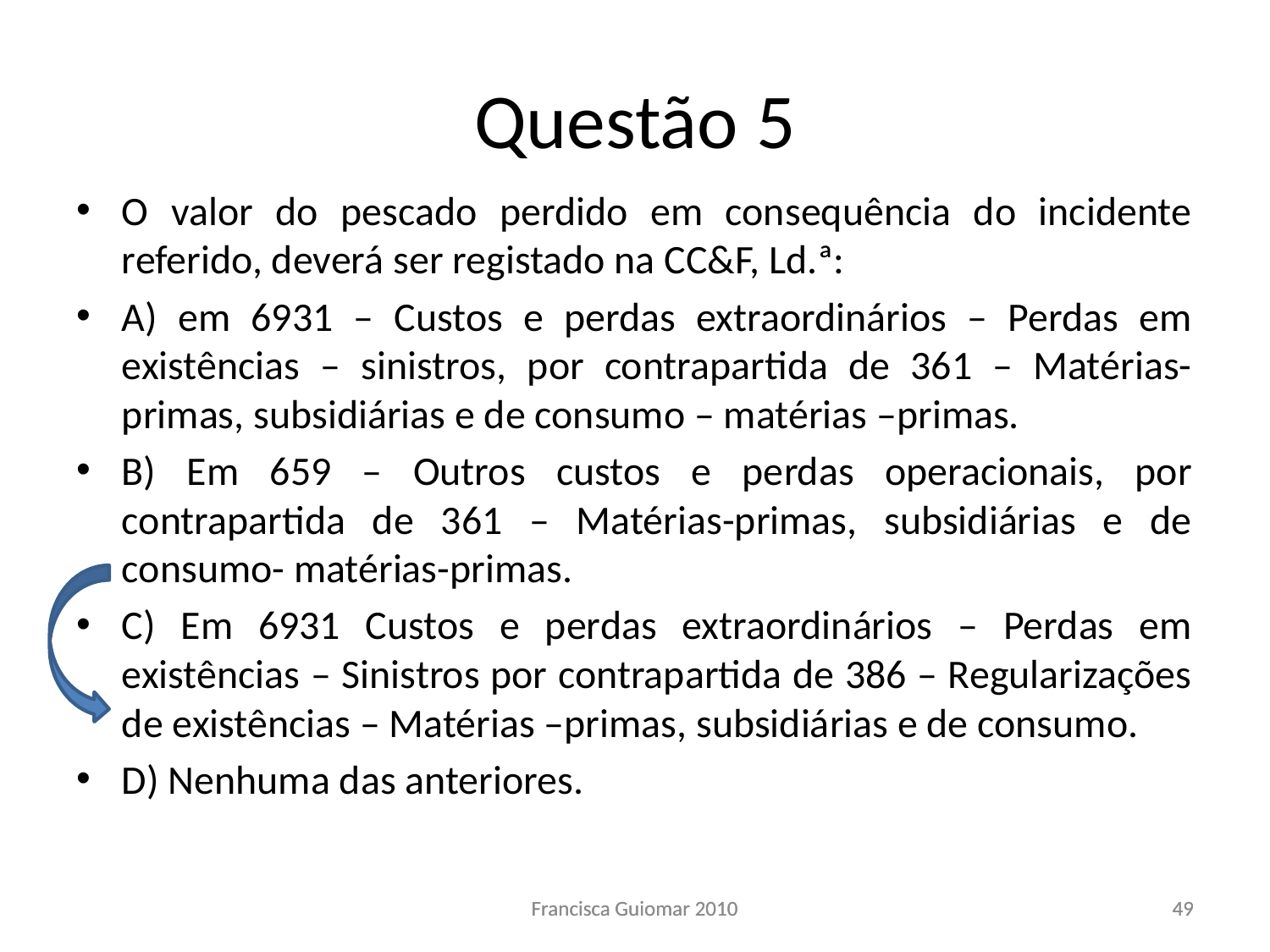

# Questão 5
O valor do pescado perdido em consequência do incidente referido, deverá ser registado na CC&F, Ld.ª:
A) em 6931 – Custos e perdas extraordinários – Perdas em existências – sinistros, por contrapartida de 361 – Matérias-primas, subsidiárias e de consumo – matérias –primas.
B) Em 659 – Outros custos e perdas operacionais, por contrapartida de 361 – Matérias-primas, subsidiárias e de consumo- matérias-primas.
C) Em 6931 Custos e perdas extraordinários – Perdas em existências – Sinistros por contrapartida de 386 – Regularizações de existências – Matérias –primas, subsidiárias e de consumo.
D) Nenhuma das anteriores.

Francisca Guiomar 2010
Francisca Guiomar 2010
49
49